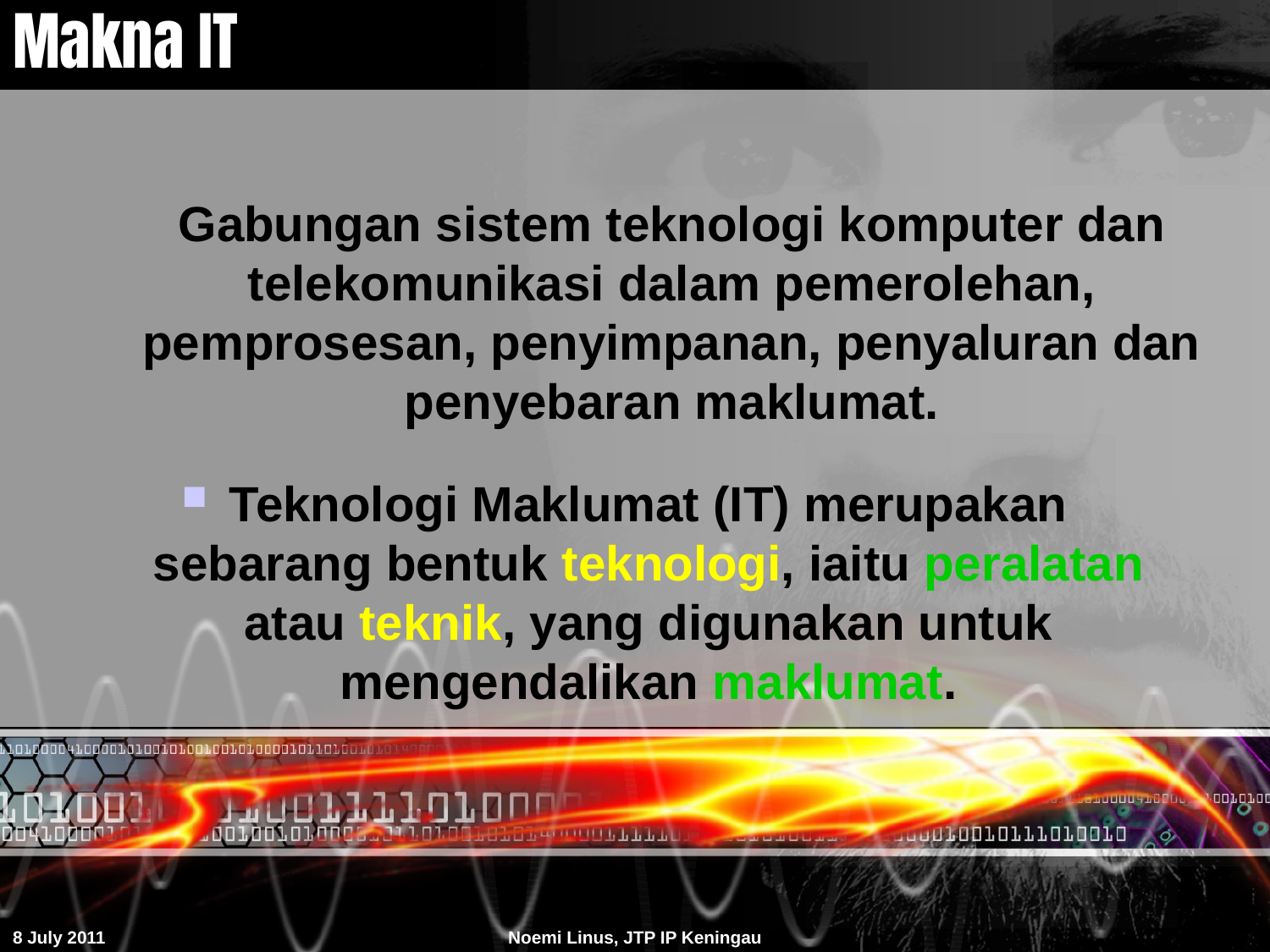

# Makna IT
Gabungan sistem teknologi komputer dan telekomunikasi dalam pemerolehan, pemprosesan, penyimpanan, penyaluran dan penyebaran maklumat.
Teknologi Maklumat (IT) merupakan sebarang bentuk teknologi, iaitu peralatan atau teknik, yang digunakan untuk mengendalikan maklumat.
8 July 2011
Noemi Linus, JTP IP Keningau